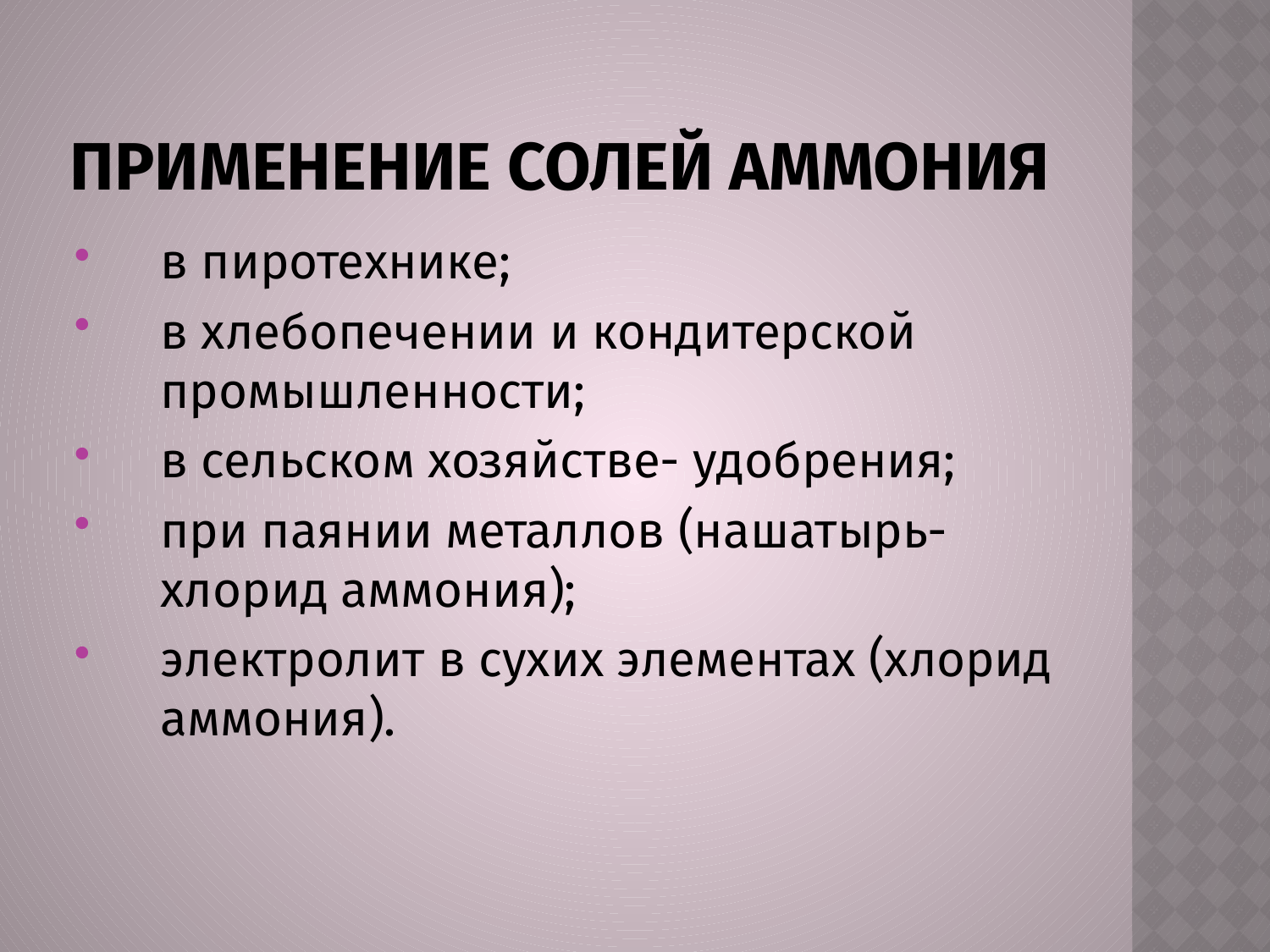

# Применение солей аммония
в пиротехнике;
в хлебопечении и кондитерской промышленности;
в сельском хозяйстве- удобрения;
при паянии металлов (нашатырь- хлорид аммония);
электролит в сухих элементах (хлорид аммония).